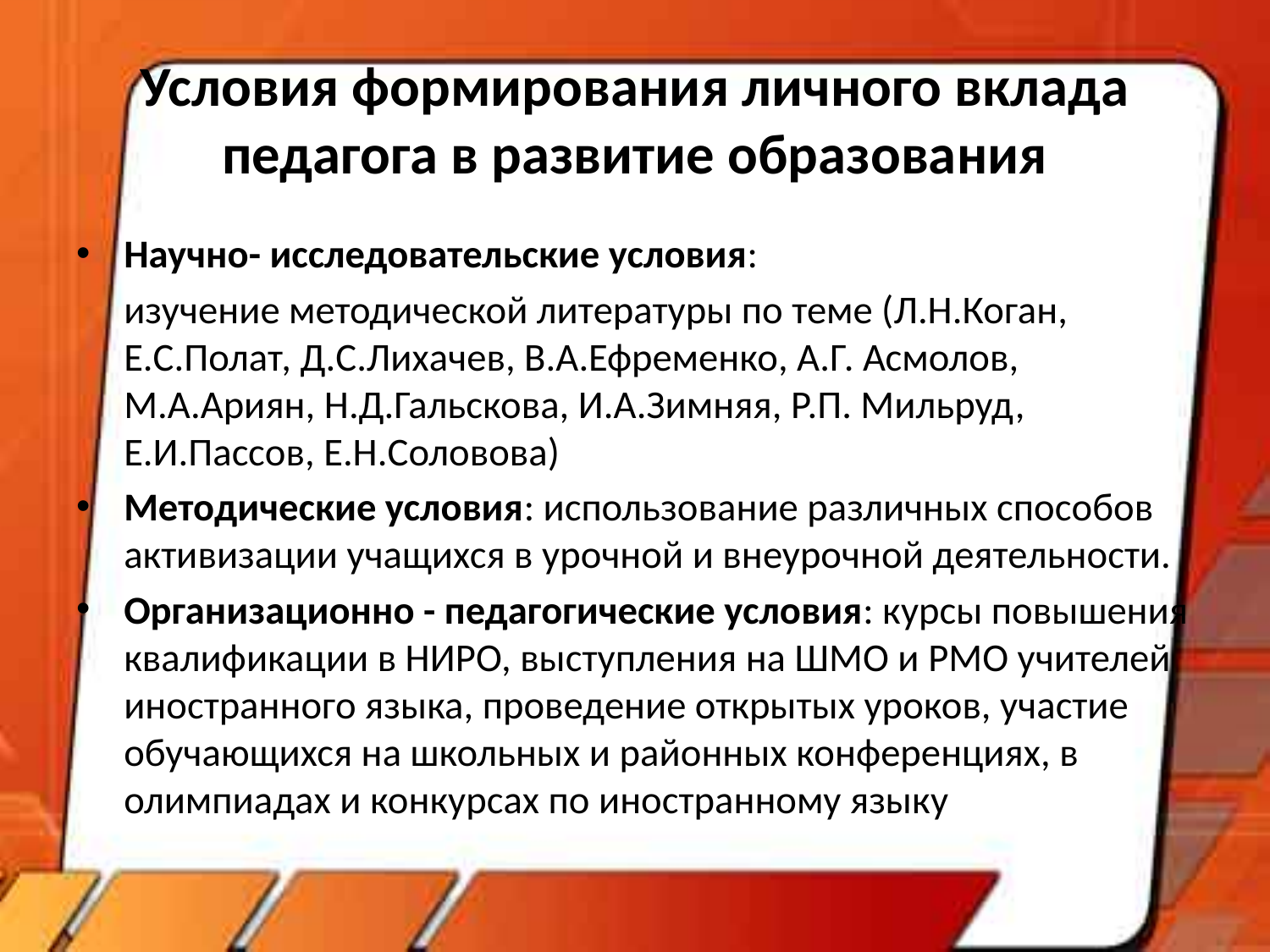

# Условия формирования личного вклада педагога в развитие образования
Научно- исследовательские условия:
	изучение методической литературы по теме (Л.Н.Коган, Е.С.Полат, Д.С.Лихачев, В.А.Ефременко, А.Г. Асмолов, М.А.Ариян, Н.Д.Гальскова, И.А.Зимняя, Р.П. Мильруд, Е.И.Пассов, Е.Н.Соловова)
Методические условия: использование различных способов активизации учащихся в урочной и внеурочной деятельности.
Организационно - педагогические условия: курсы повышения квалификации в НИРО, выступления на ШМО и РМО учителей иностранного языка, проведение открытых уроков, участие обучающихся на школьных и районных конференциях, в олимпиадах и конкурсах по иностранному языку